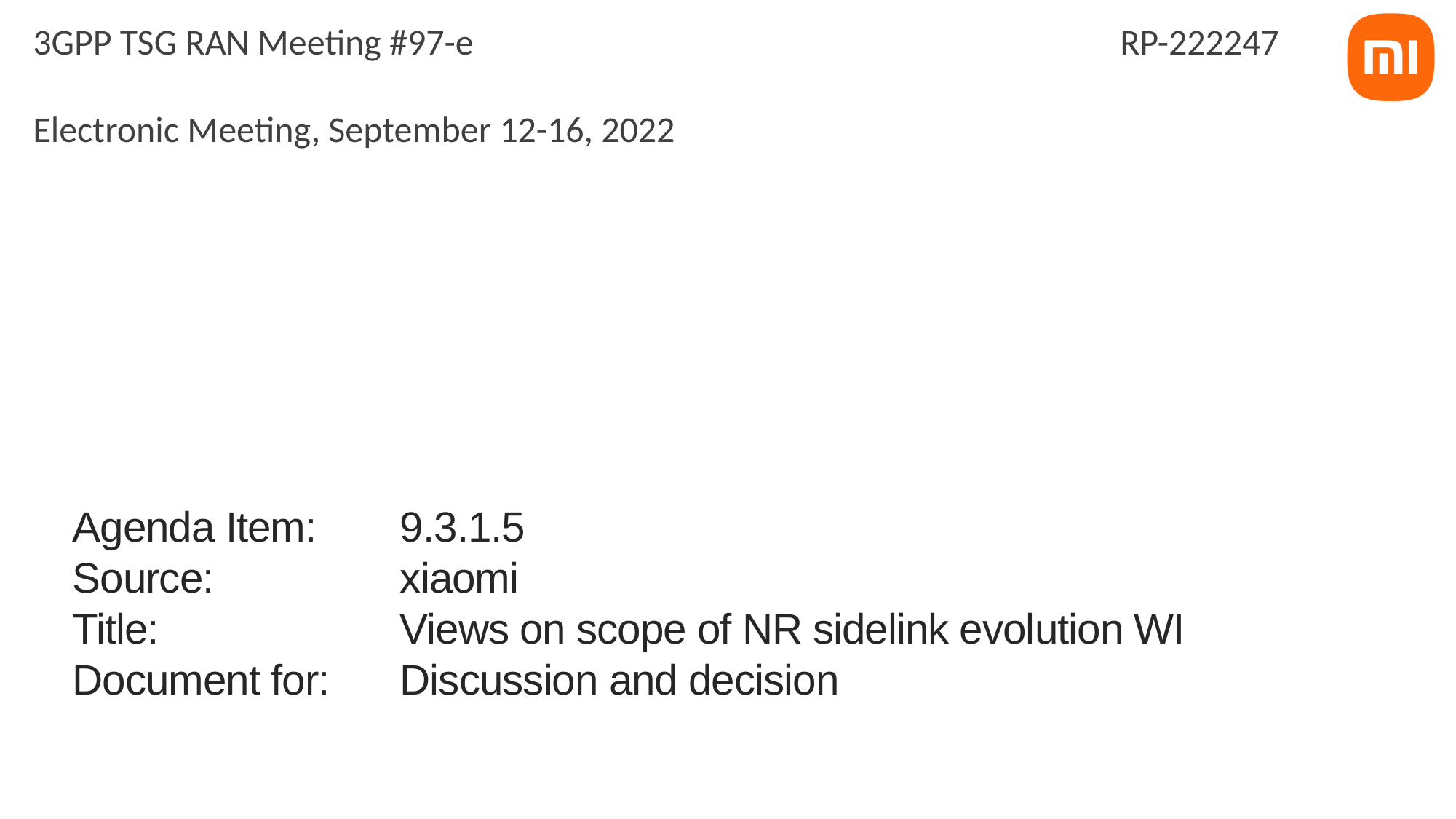

3GPP TSG RAN Meeting #97-e
Electronic Meeting, September 12-16, 2022
RP-222247
# Agenda Item:	9.3.1.5 Source:		xiaomi Title:			Views on scope of NR sidelink evolution WI Document for:	Discussion and decision